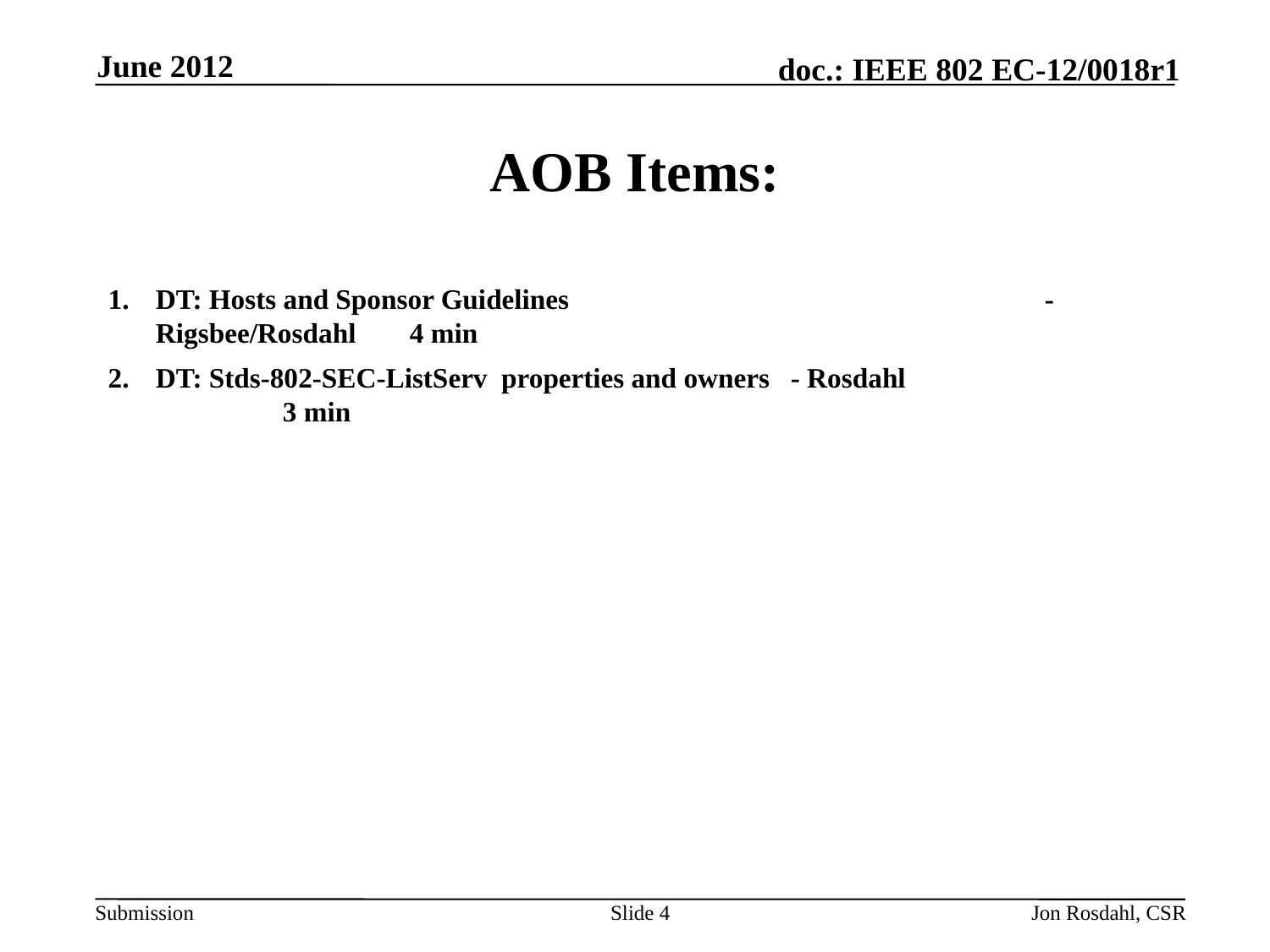

June 2012
# AOB Items:
DT: Hosts and Sponsor Guidelines				- Rigsbee/Rosdahl	4 min
DT: Stds-802-SEC-ListServ  properties and owners	- Rosdahl			3 min

Slide 4
Jon Rosdahl, CSR